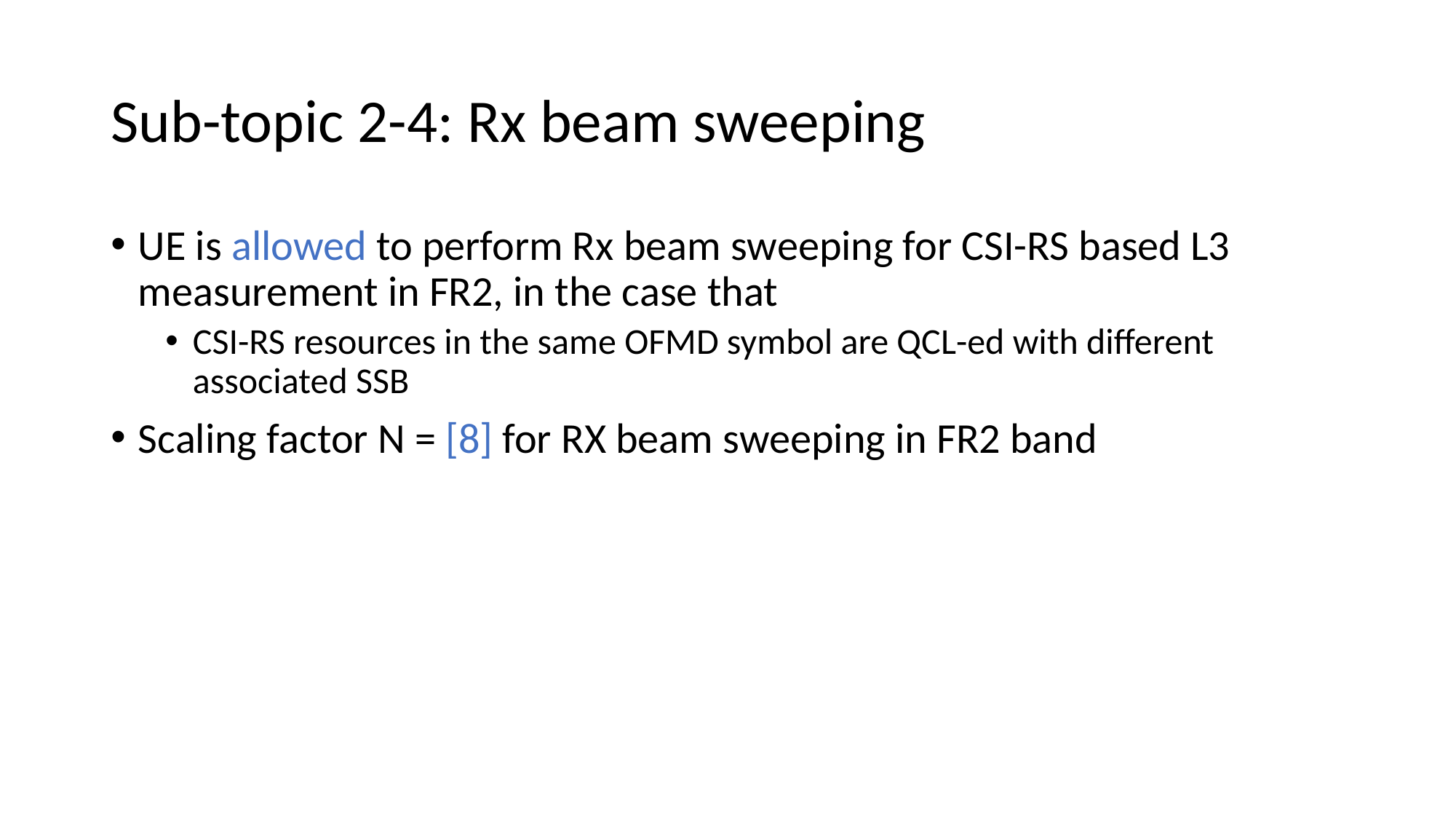

# Sub-topic 2-4: Rx beam sweeping
UE is allowed to perform Rx beam sweeping for CSI-RS based L3 measurement in FR2, in the case that
CSI-RS resources in the same OFMD symbol are QCL-ed with different associated SSB
Scaling factor N = [8] for RX beam sweeping in FR2 band